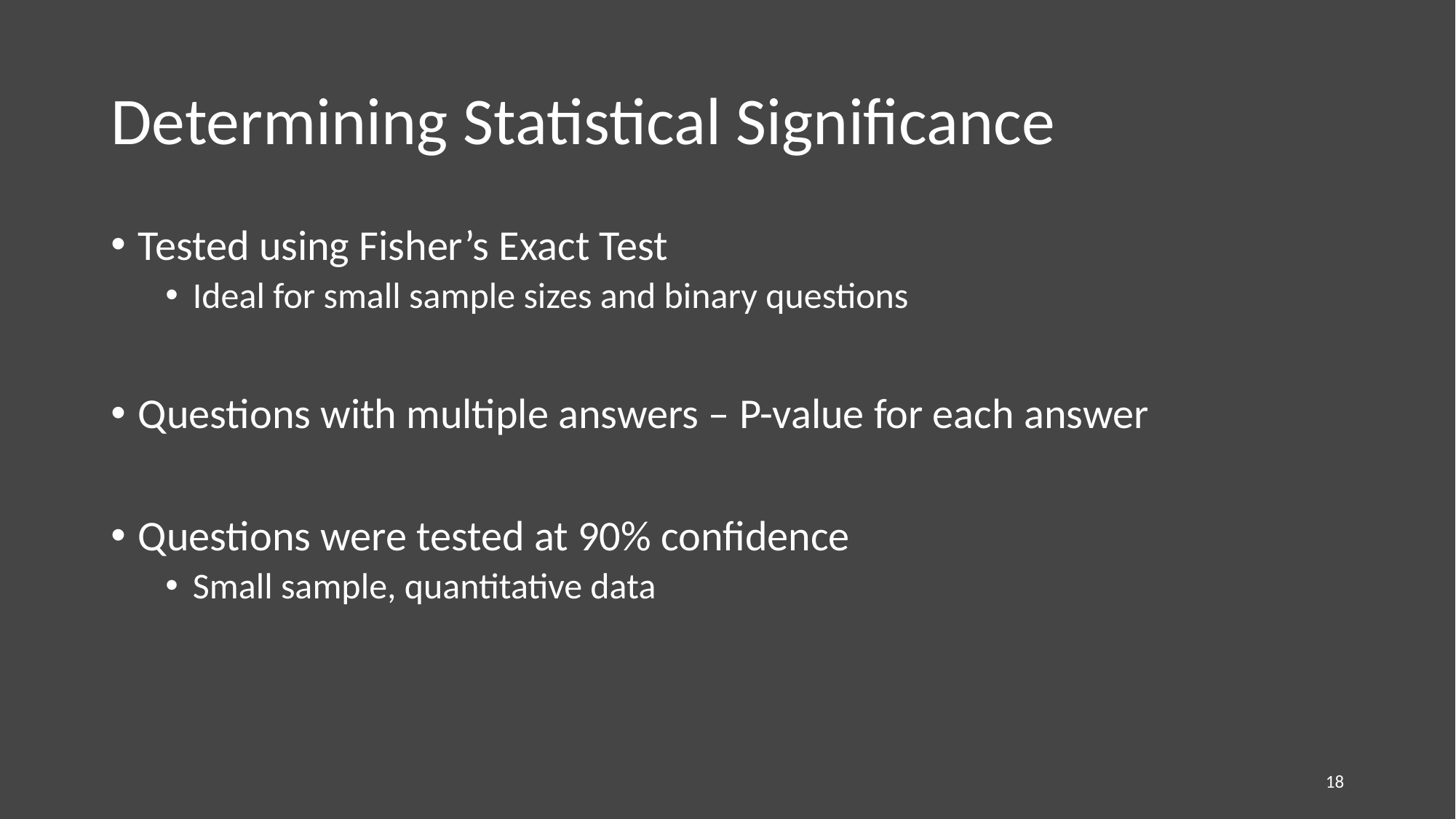

# Determining Statistical Significance
Tested using Fisher’s Exact Test
Ideal for small sample sizes and binary questions

Questions with multiple answers – P-value for each answer

Questions were tested at 90% confidence
Small sample, quantitative data
18